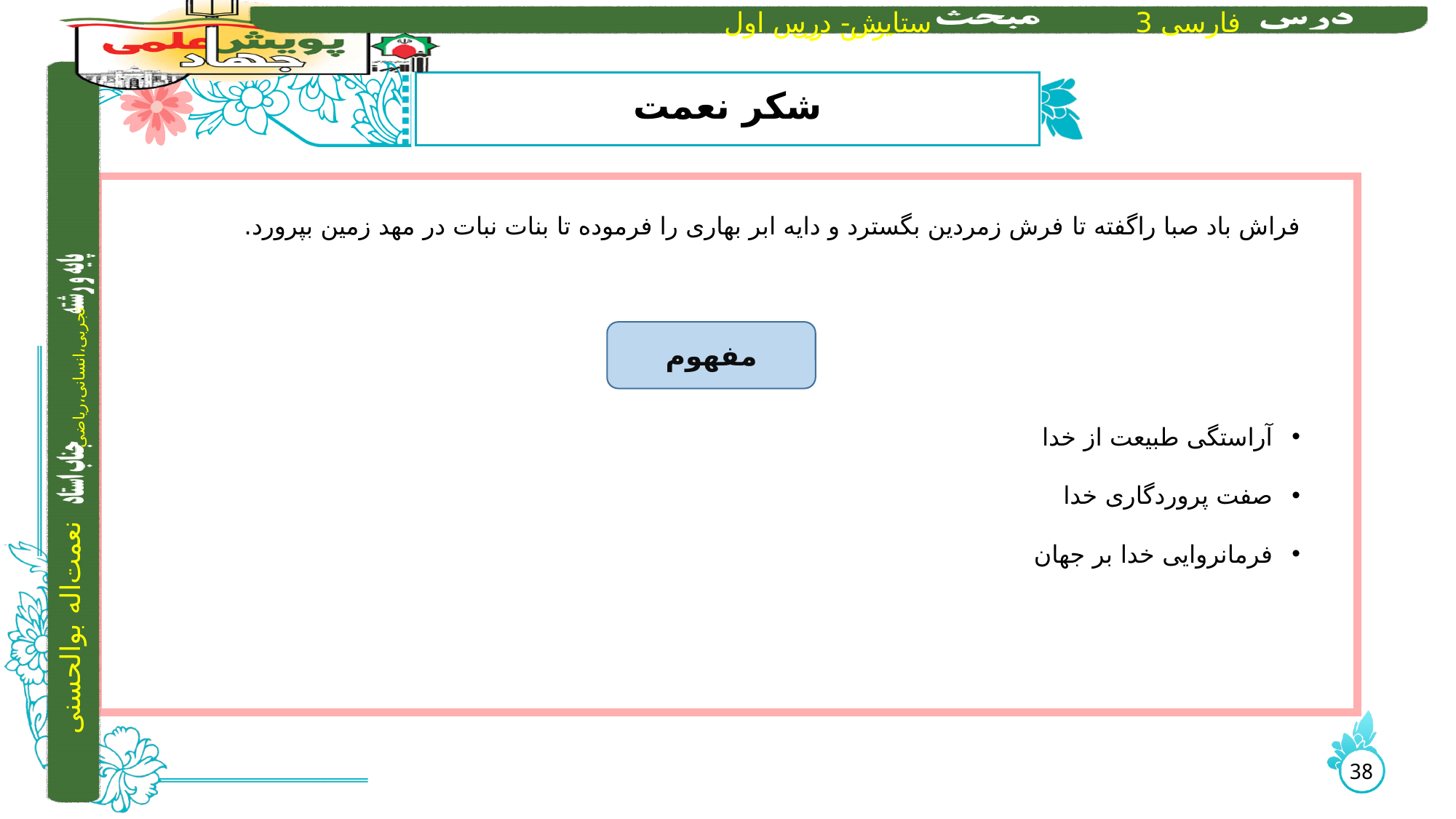

# شکر نعمت
فراش باد صبا راگفته تا فرش زمردین بگسترد و دایه ابر بهاری را فرموده تا بنات نبات در مهد زمین بپرورد.
آراستگی طبیعت از خدا
صفت پروردگاری خدا
فرمانروایی خدا بر جهان